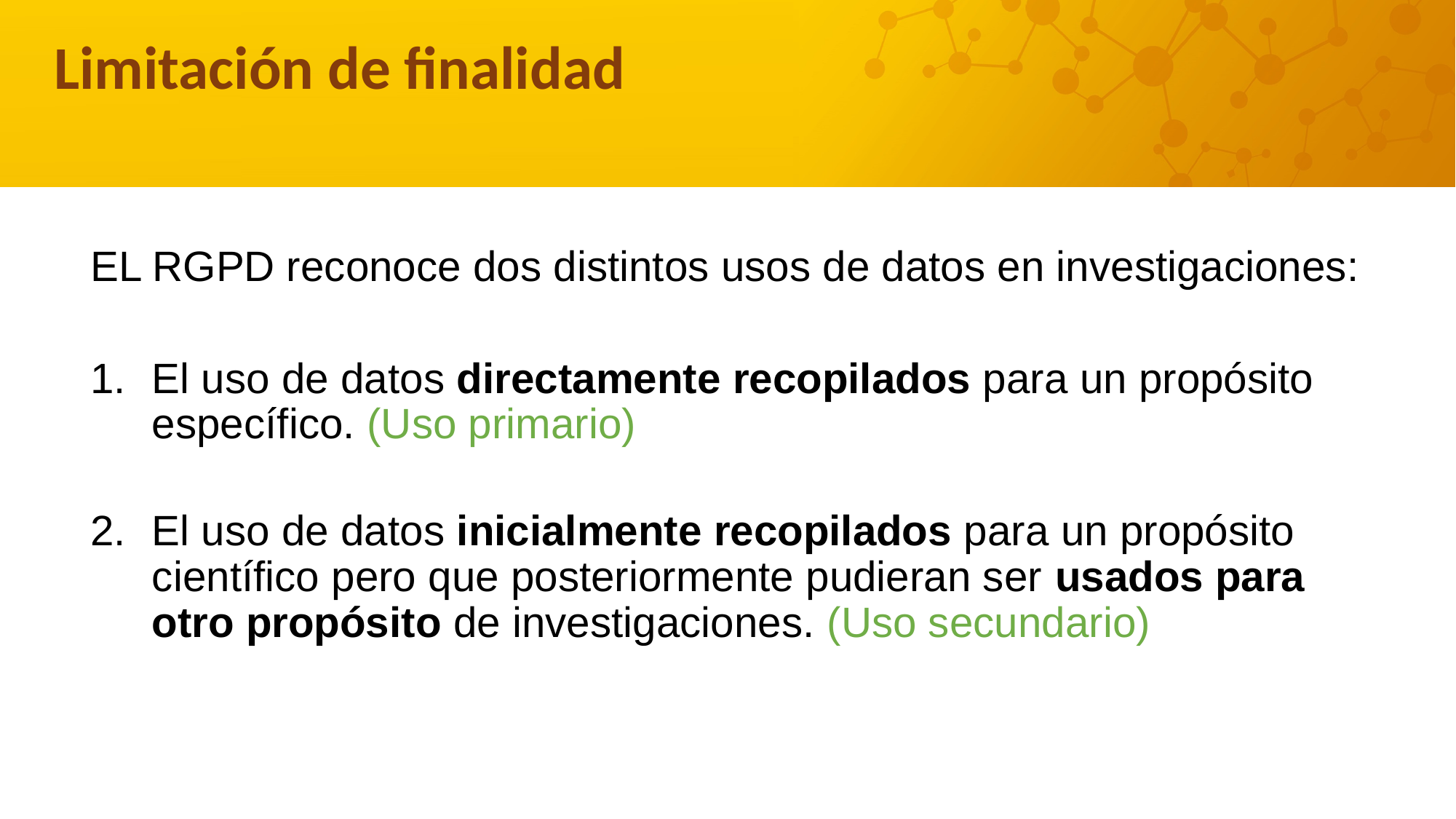

# Limitación de finalidad
EL RGPD reconoce dos distintos usos de datos en investigaciones:
El uso de datos directamente recopilados para un propósito específico. (Uso primario)
El uso de datos inicialmente recopilados para un propósito científico pero que posteriormente pudieran ser usados para otro propósito de investigaciones. (Uso secundario)